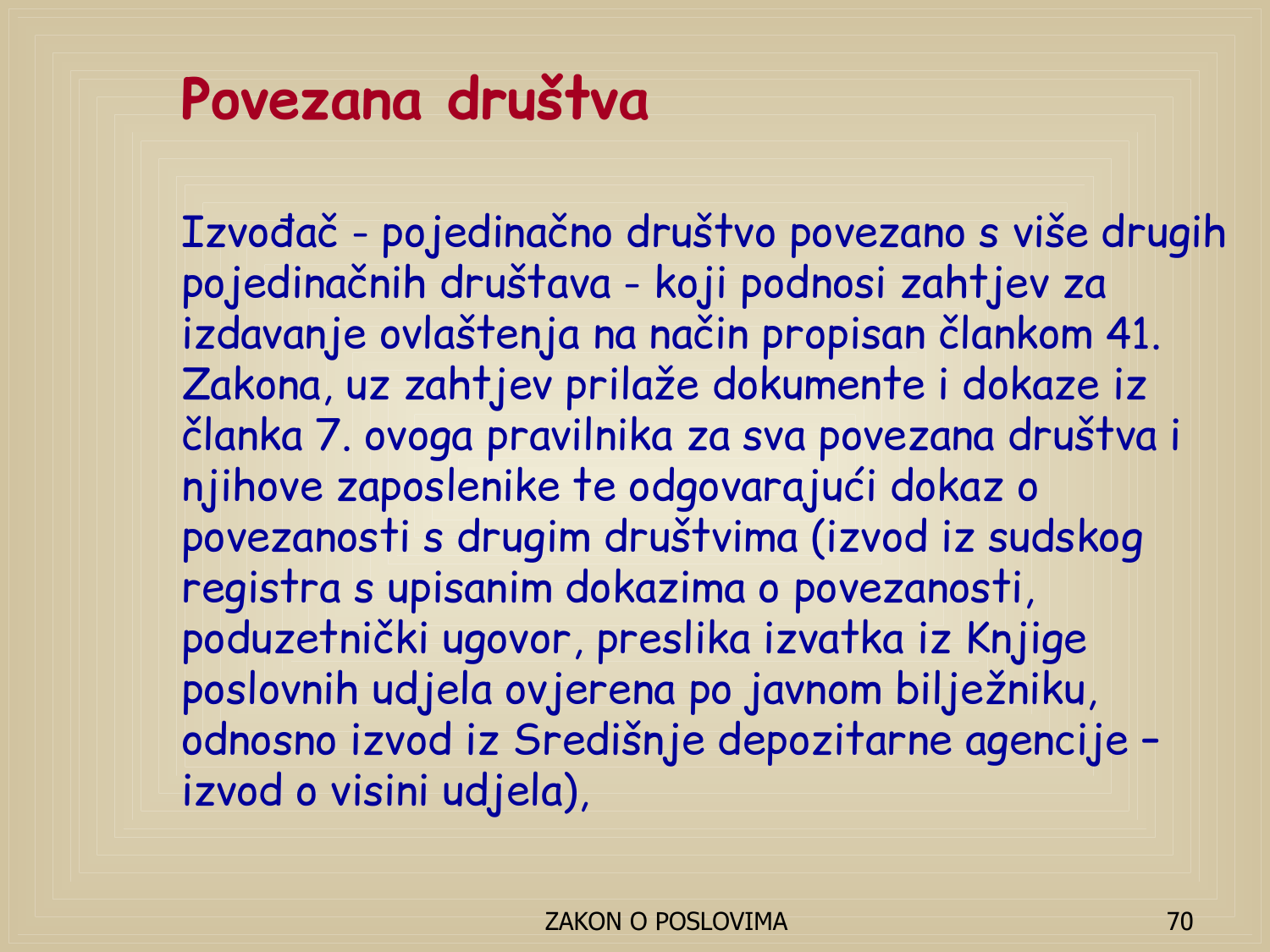

# Povezana društva
Izvođač - pojedinačno društvo povezano s više drugih pojedinačnih društava - koji podnosi zahtjev za izdavanje ovlaštenja na način propisan člankom 41. Zakona, uz zahtjev prilaže dokumente i dokaze iz članka 7. ovoga pravilnika za sva povezana društva i njihove zaposlenike te odgovarajući dokaz o povezanosti s drugim društvima (izvod iz sudskog registra s upisanim dokazima o povezanosti, poduzetnički ugovor, preslika izvatka iz Knjige poslovnih udjela ovjerena po javnom bilježniku, odnosno izvod iz Središnje depozitarne agencije – izvod o visini udjela),

ZAKON O POSLOVIMA
70